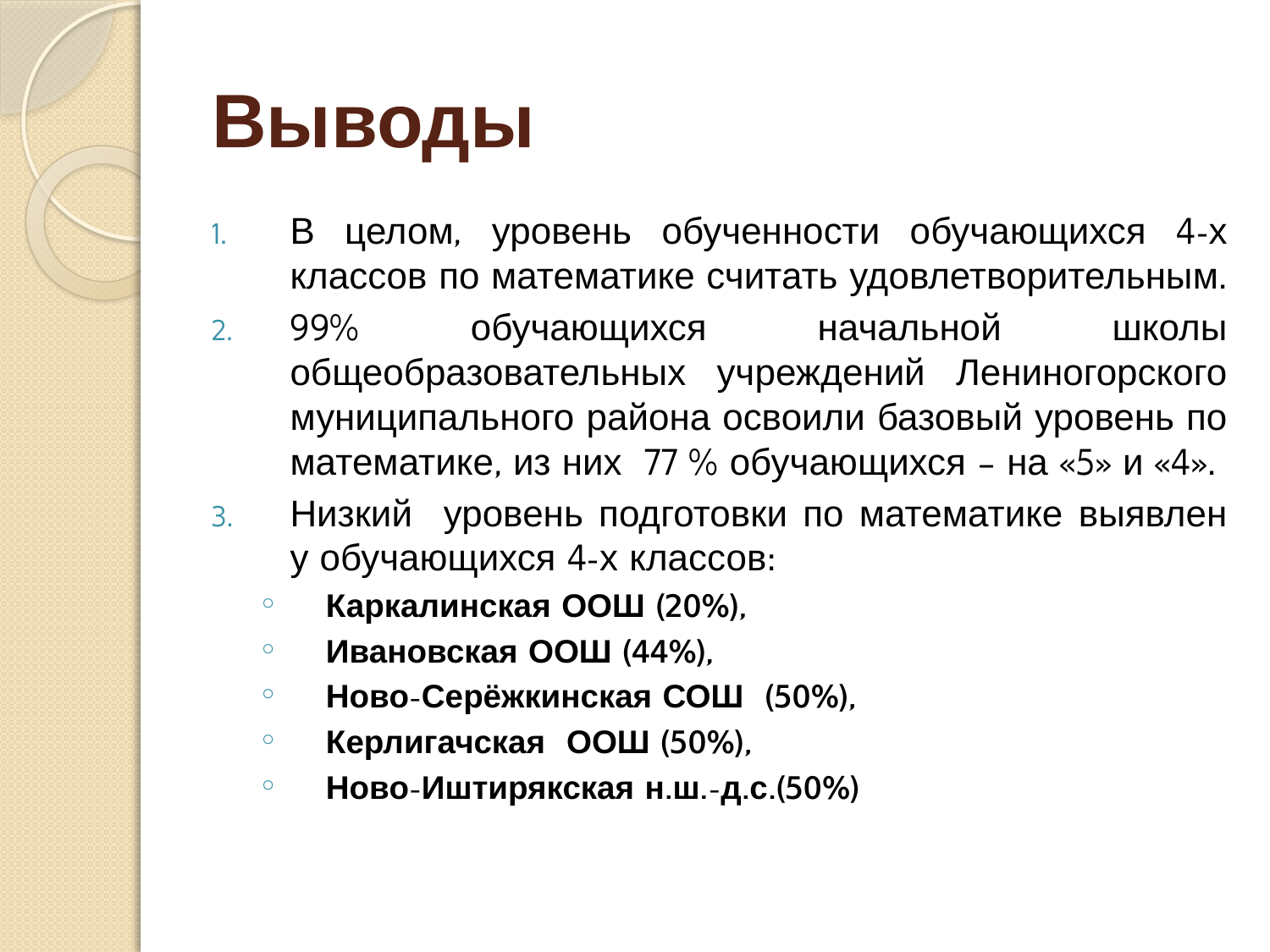

# Выводы
В целом, уровень обученности обучающихся 4-х классов по математике считать удовлетворительным.
99% обучающихся начальной школы общеобразовательных учреждений Лениногорского муниципального района освоили базовый уровень по математике, из них  77 % обучающихся – на «5» и «4».
Низкий  уровень подготовки по математике выявлен у обучающихся 4-х классов:
Каркалинская ООШ (20%),
Ивановская ООШ (44%),
Ново-Серёжкинская СОШ  (50%),
Керлигачская  ООШ (50%),
Ново-Иштирякская н.ш.-д.с.(50%)